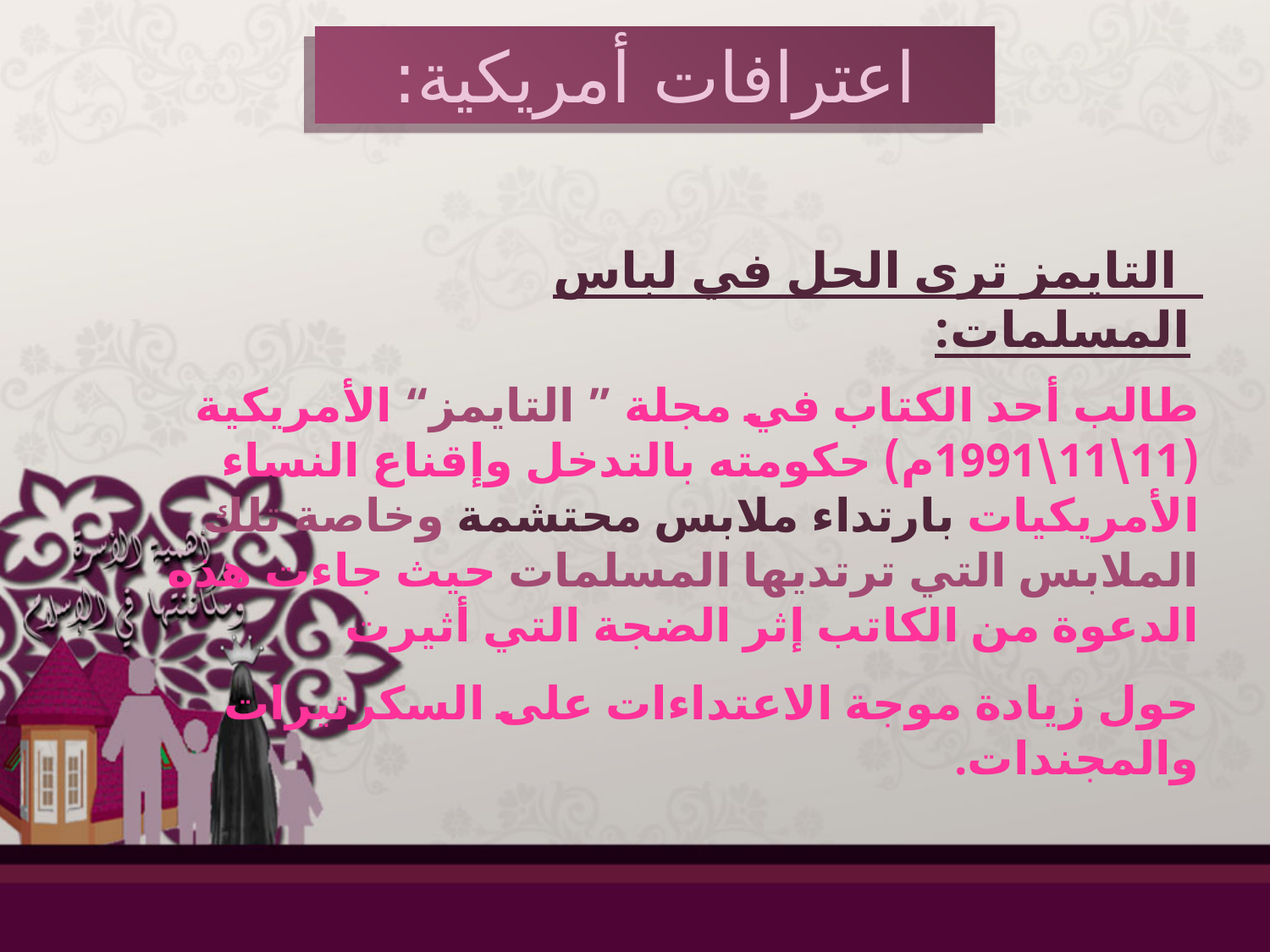

اعترافات أمريكية:
 التايمز ترى الحل في لباس المسلمات:
طالب أحد الكتاب في مجلة ” التايمز“ الأمريكية (11\11\1991م) حكومته بالتدخل وإقناع النساء الأمريكيات بارتداء ملابس محتشمة وخاصة تلك الملابس التي ترتديها المسلمات حيث جاءت هذه الدعوة من الكاتب إثر الضجة التي أثيرت
حول زيادة موجة الاعتداءات على السكرتيرات والمجندات.